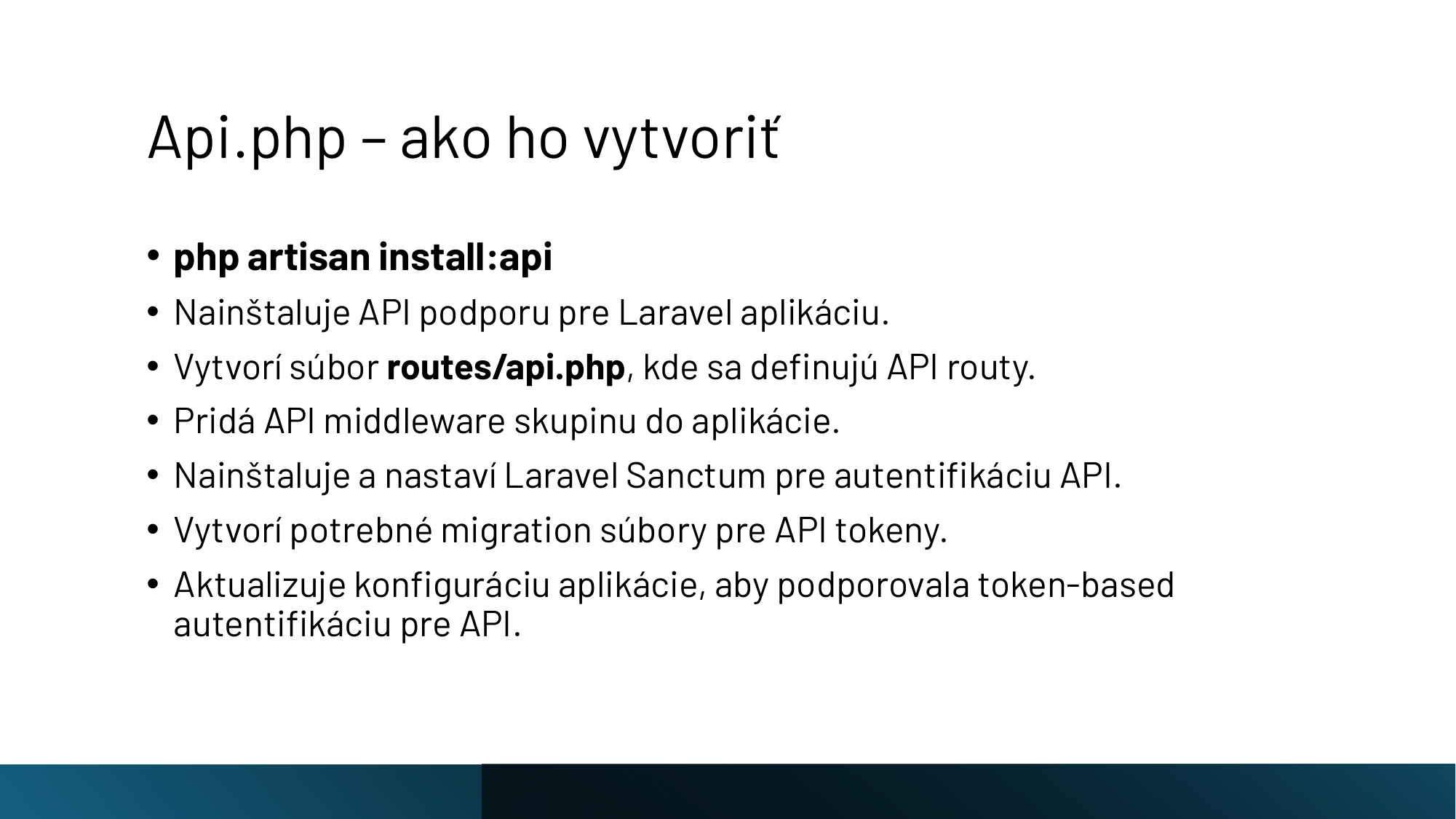

# Api.php – ako ho vytvoriť
php artisan install:api
Nainštaluje API podporu pre Laravel aplikáciu.
Vytvorí súbor routes/api.php, kde sa definujú API routy.
Pridá API middleware skupinu do aplikácie.
Nainštaluje a nastaví Laravel Sanctum pre autentifikáciu API.
Vytvorí potrebné migration súbory pre API tokeny.
Aktualizuje konfiguráciu aplikácie, aby podporovala token-based autentifikáciu pre API.